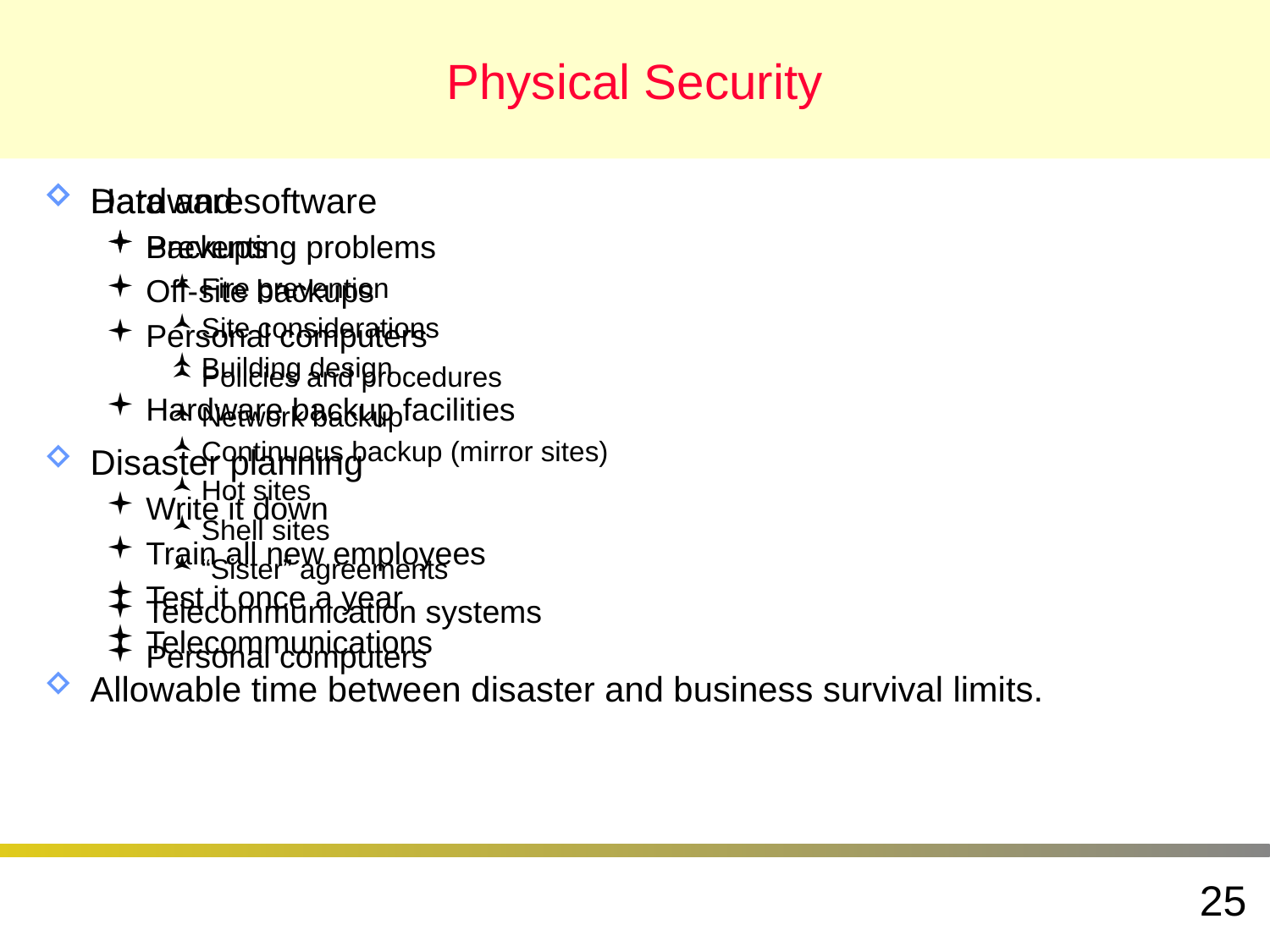

# Physical Security
Hardware
Preventing problems
Fire prevention
Site considerations
Building design
Hardware backup facilities
Continuous backup (mirror sites)
Hot sites
Shell sites
“Sister” agreements
Telecommunication systems
Personal computers
Data and software
Backups
Off-site backups
Personal computers
Policies and procedures
Network backup
Disaster planning
Write it down
Train all new employees
Test it once a year
Telecommunications
Allowable time between disaster and business survival limits.
25